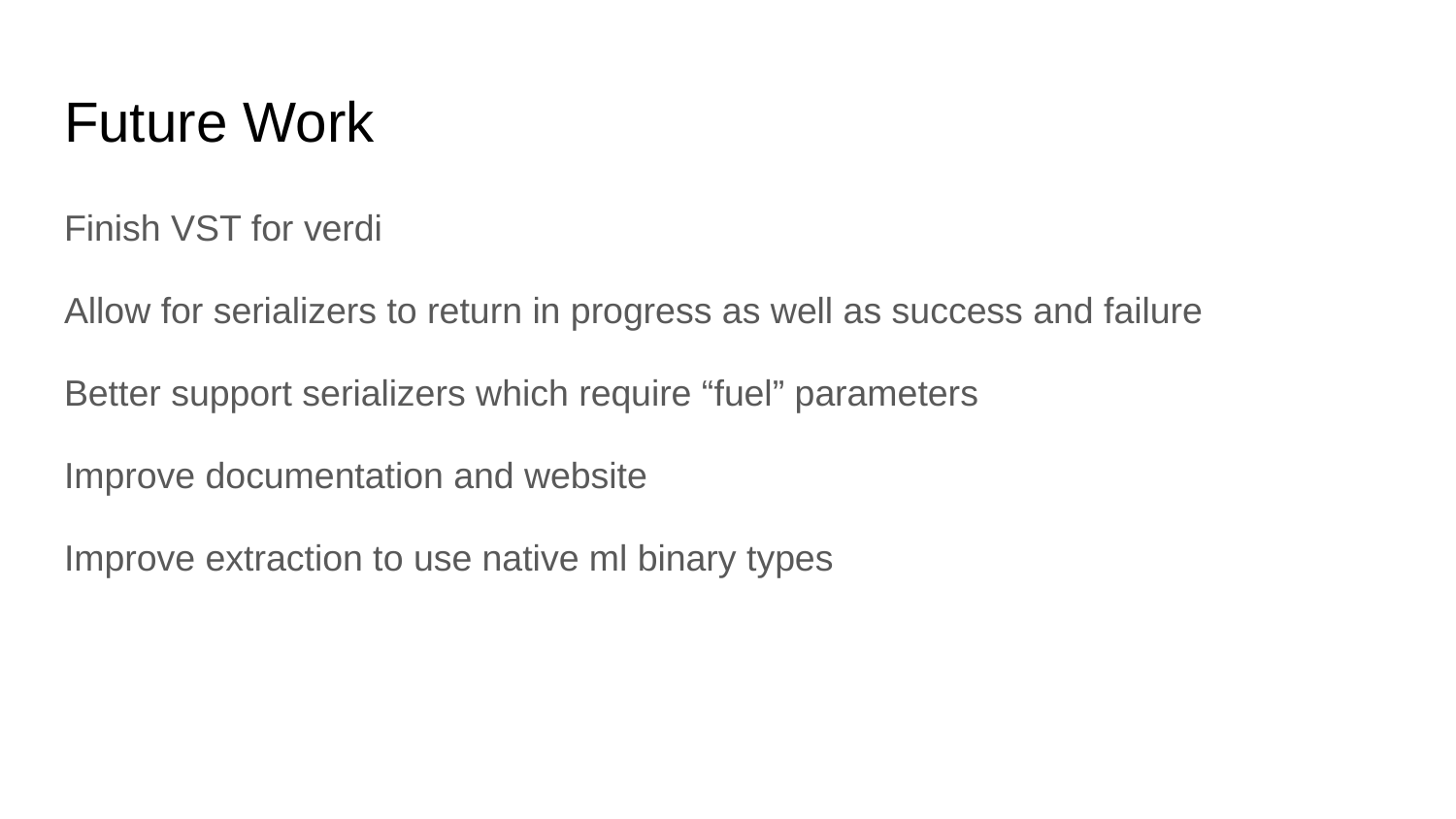

# Future Work
Finish VST for verdi
Allow for serializers to return in progress as well as success and failure
Better support serializers which require “fuel” parameters
Improve documentation and website
Improve extraction to use native ml binary types